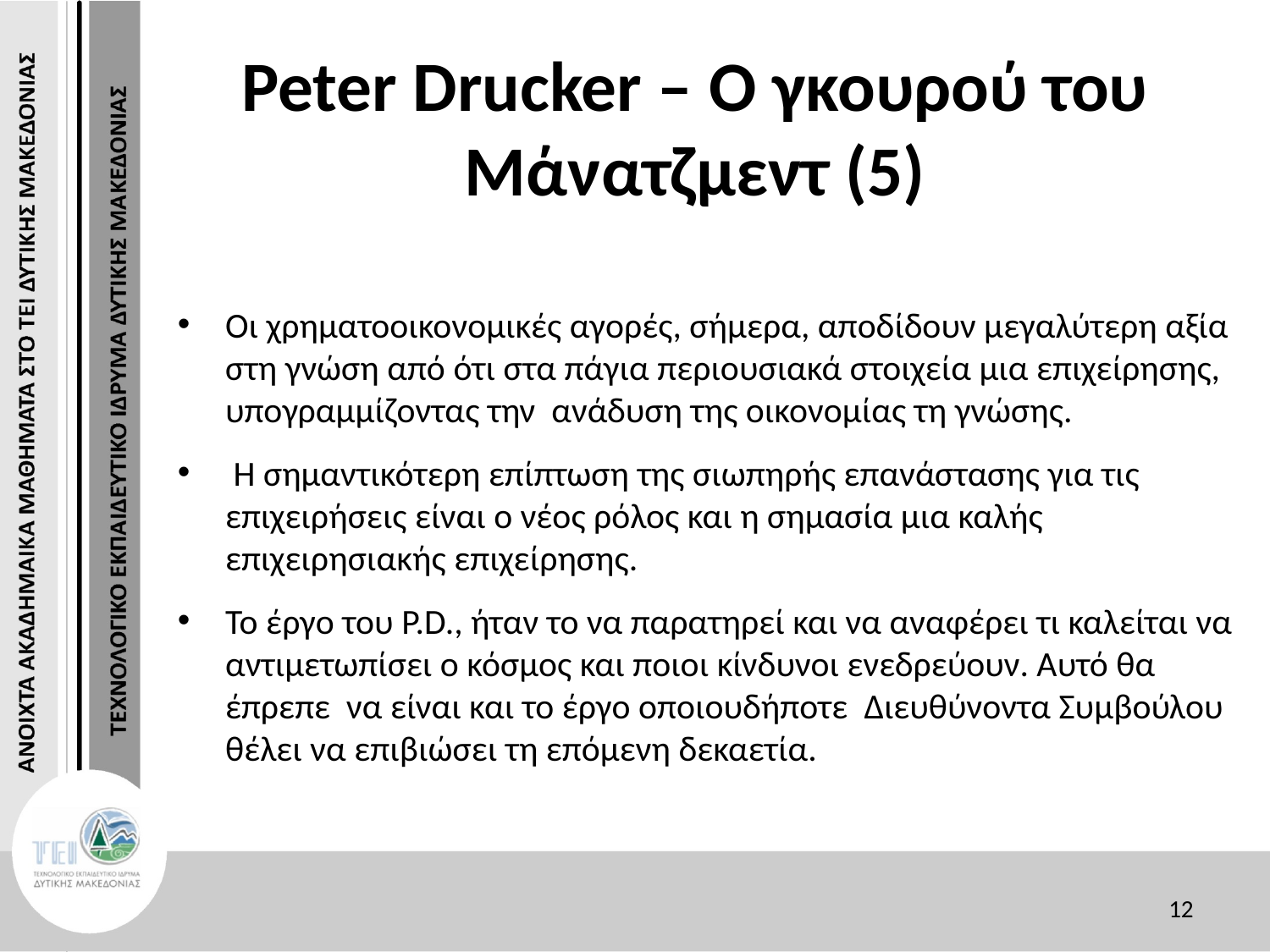

# Peter Drucker – Ο γκουρού του Μάνατζμεντ (5)
Οι χρηματοοικονομικές αγορές, σήμερα, αποδίδουν μεγαλύτερη αξία στη γνώση από ότι στα πάγια περιουσιακά στοιχεία μια επιχείρησης, υπογραμμίζοντας την  ανάδυση της οικονομίας τη γνώσης.
 Η σημαντικότερη επίπτωση της σιωπηρής επανάστασης για τις επιχειρήσεις είναι ο νέος ρόλος και η σημασία μια καλής επιχειρησιακής επιχείρησης.
Το έργο του P.D., ήταν το να παρατηρεί και να αναφέρει τι καλείται να αντιμετωπίσει ο κόσμος και ποιοι κίνδυνοι ενεδρεύουν. Αυτό θα έπρεπε  να είναι και το έργο οποιουδήποτε  Διευθύνοντα Συμβούλου θέλει να επιβιώσει τη επόμενη δεκαετία.
12